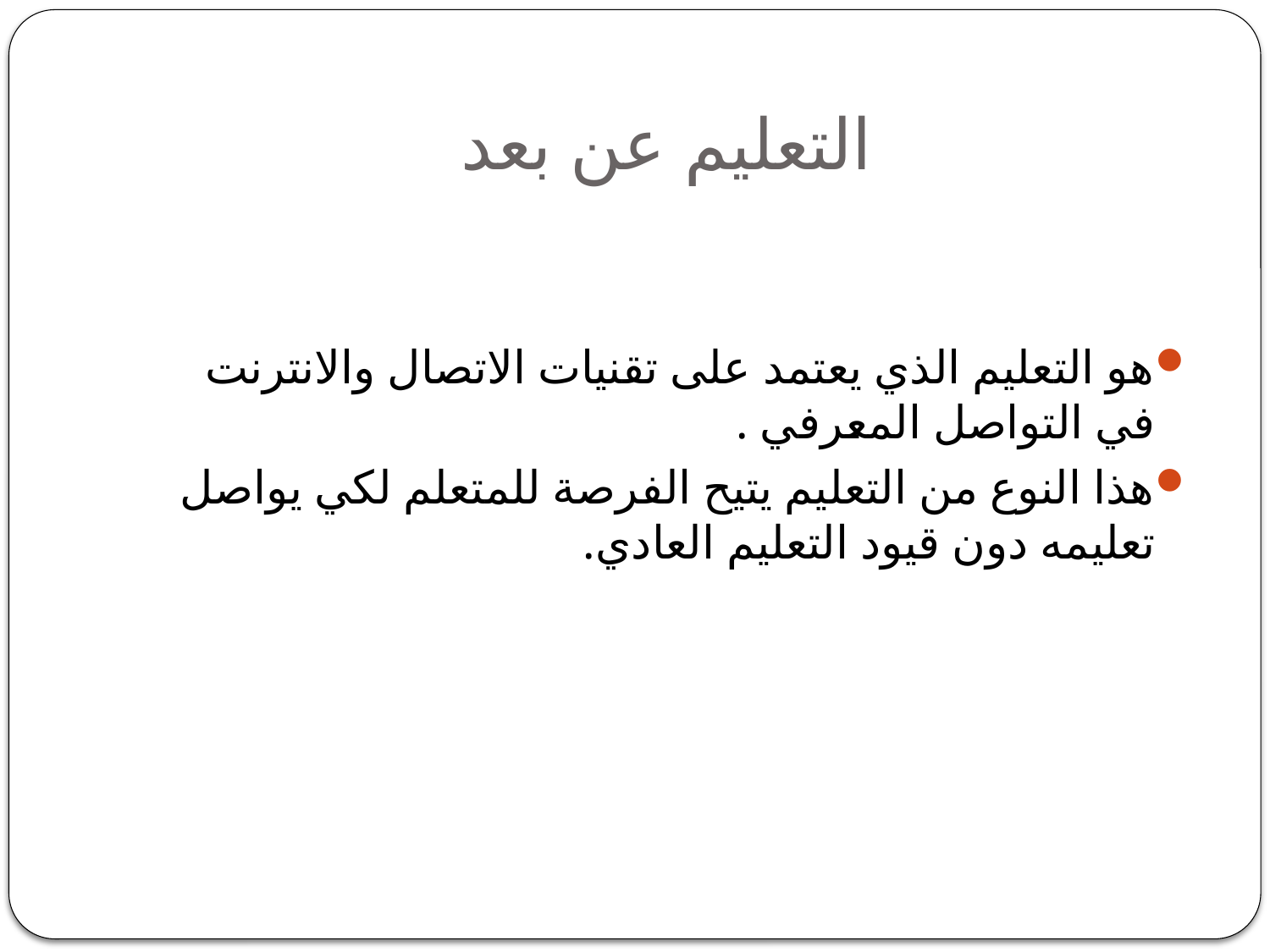

# التعليم عن بعد

هو التعليم الذي يعتمد على تقنيات الاتصال والانترنت في التواصل المعرفي .
هذا النوع من التعليم يتيح الفرصة للمتعلم لكي يواصل تعليمه دون قيود التعليم العادي.